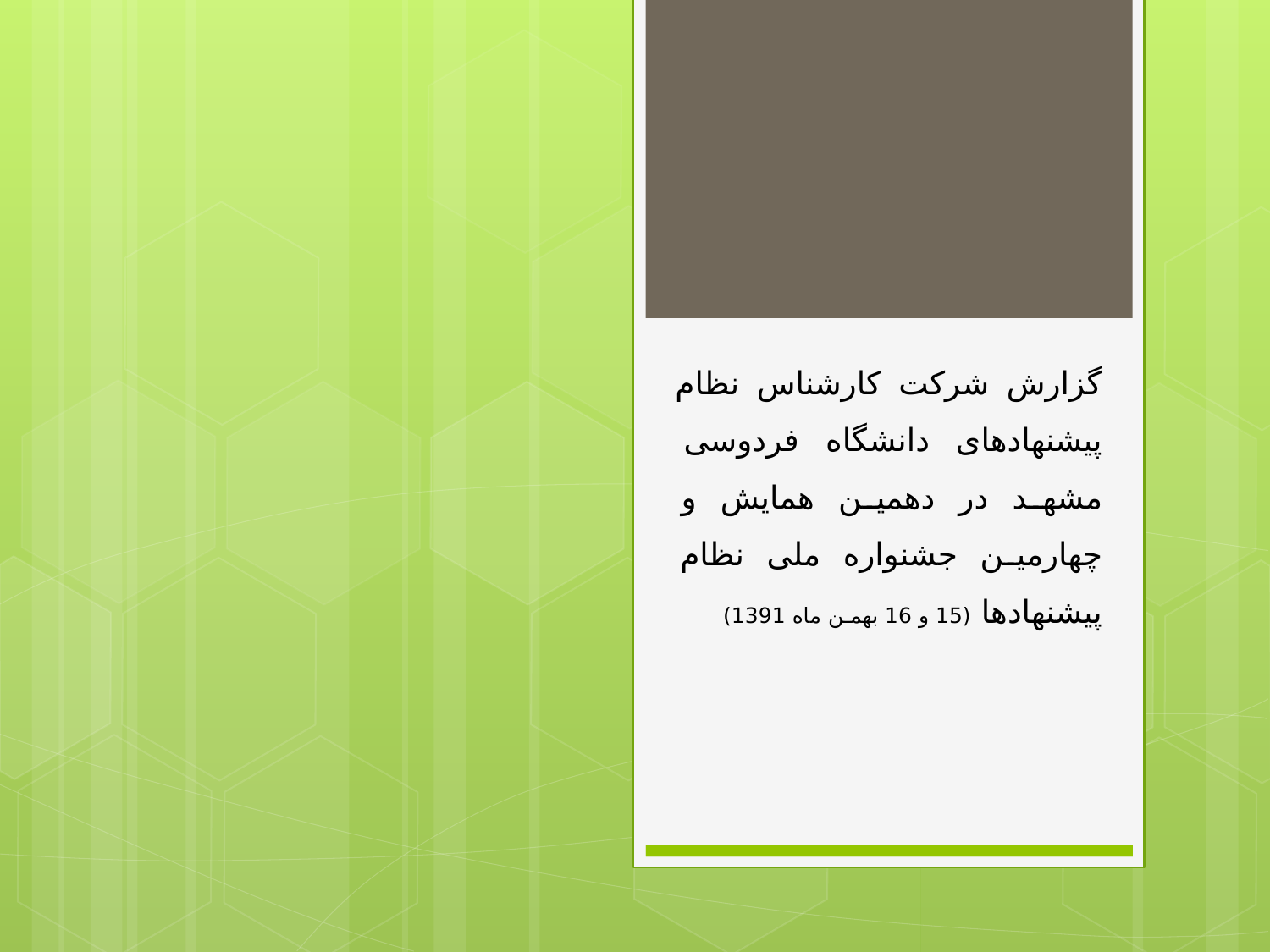

# گزارش شرکت کارشناس نظام پیشنهادهای دانشگاه فردوسی مشهد در دهمین همایش و چهارمین جشنواره ملی نظام پیشنهادها (15 و 16 بهمـن ماه 1391)